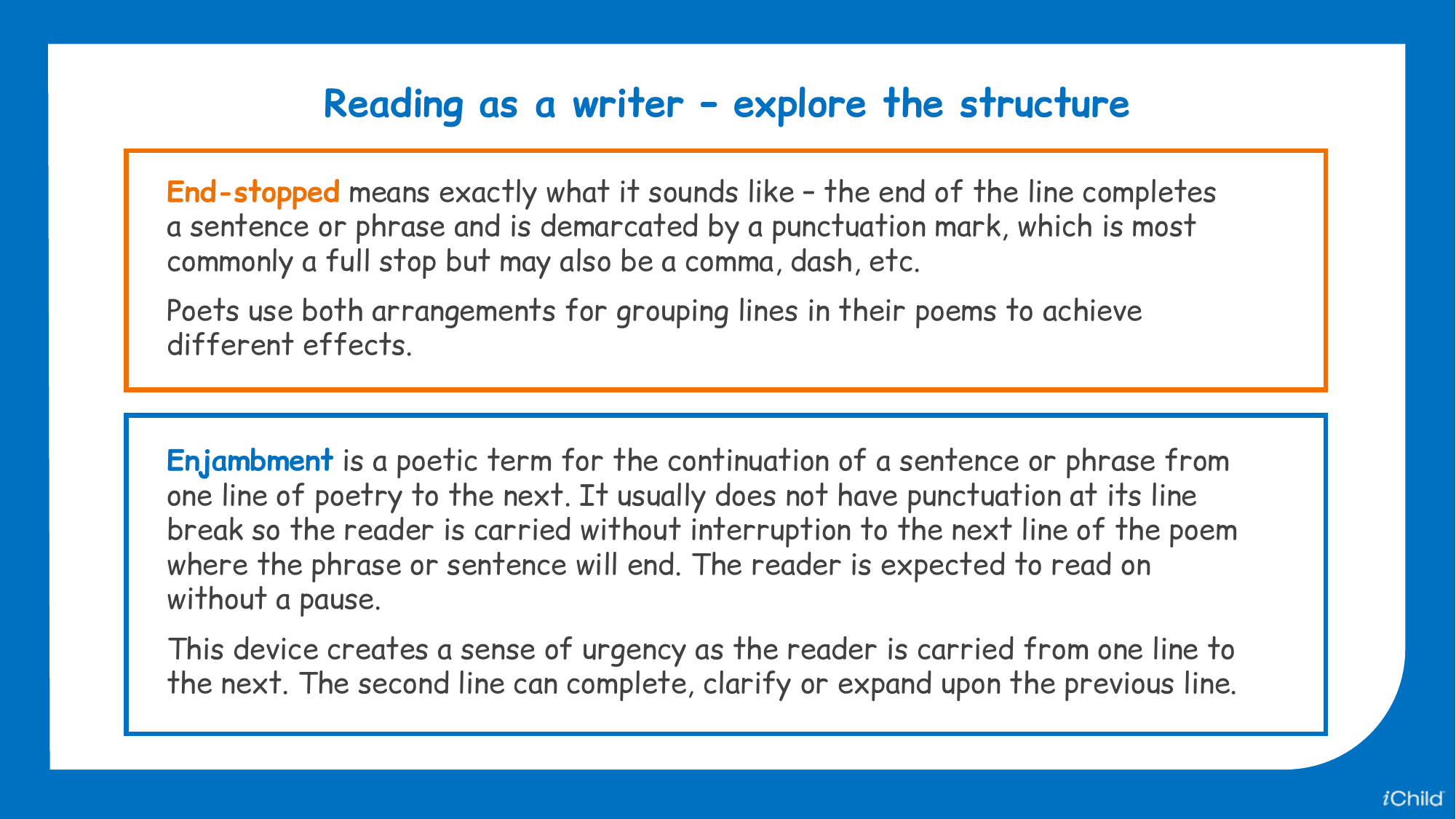

Reading as a writer – explore the structure

End-stopped means exactly what it sounds like – the end of the line completes a sentence or phrase and is demarcated by a punctuation mark, which is most commonly a full stop but may also be a comma, dash, etc.
Poets use both arrangements for grouping lines in their poems to achieve different effects.

Enjambment is a poetic term for the continuation of a sentence or phrase from one line of poetry to the next. It usually does not have punctuation at its line break so the reader is carried without interruption to the next line of the poem where the phrase or sentence will end. The reader is expected to read on without a pause.
This device creates a sense of urgency as the reader is carried from one line to the next. The second line can complete, clarify or expand upon the previous line.